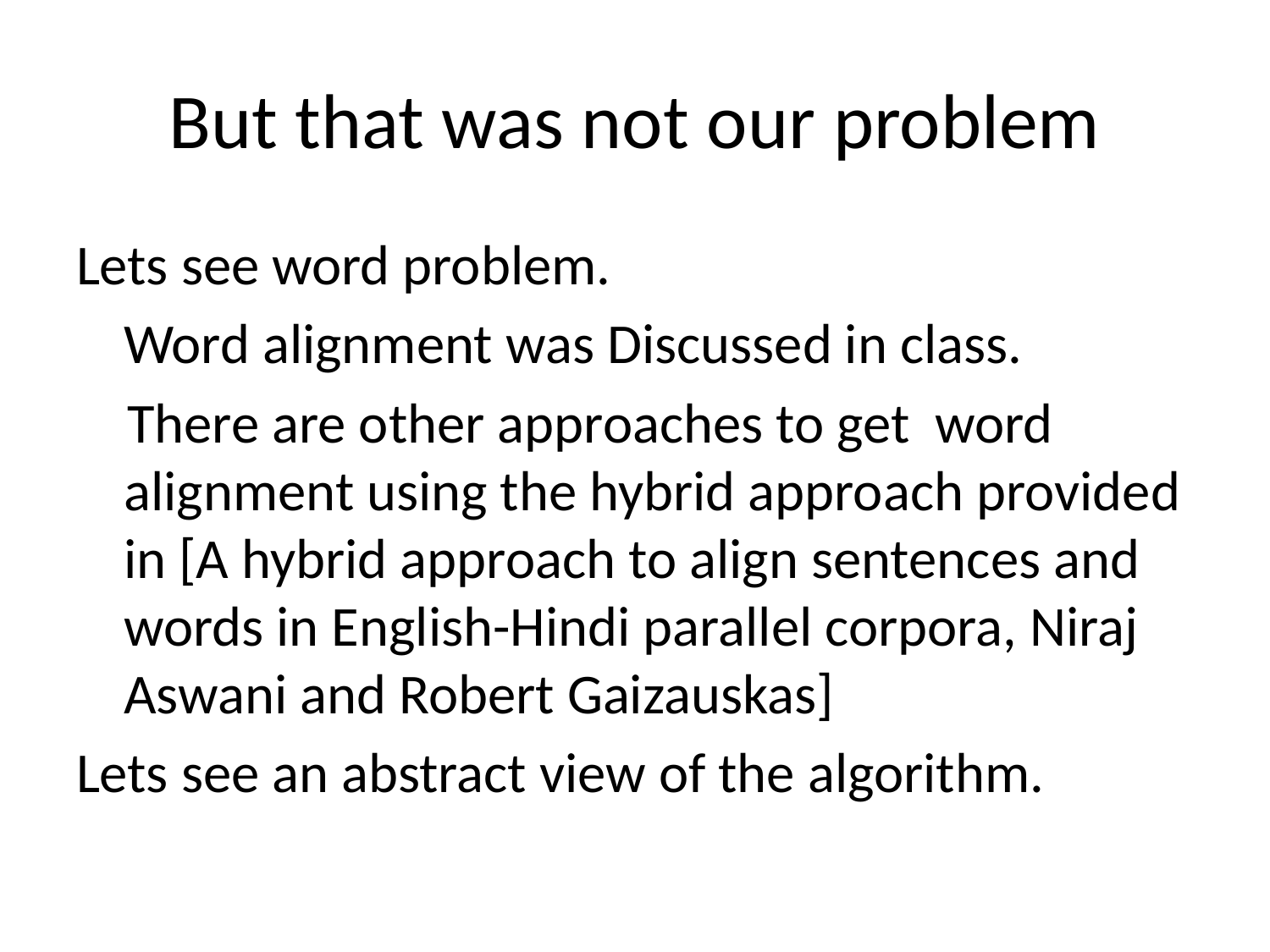

# But that was not our problem
Lets see word problem.
	Word alignment was Discussed in class.
    There are other approaches to get  word alignment using the hybrid approach provided in [A hybrid approach to align sentences and words in English-Hindi parallel corpora, Niraj Aswani and Robert Gaizauskas]
Lets see an abstract view of the algorithm.